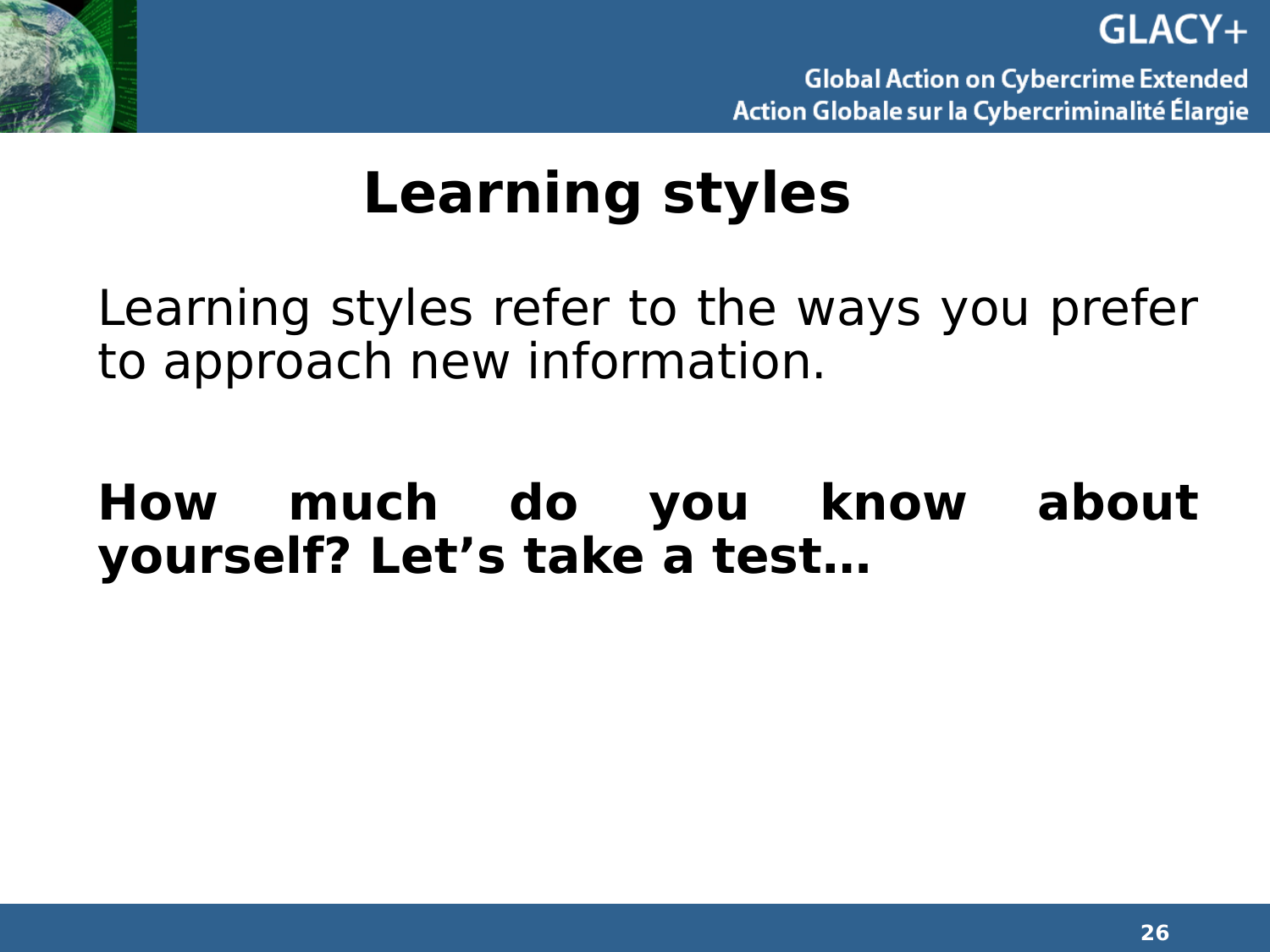

# Learning styles
Learning styles refer to the ways you prefer to approach new information.

How much do you know about yourself? Let’s take a test…

26